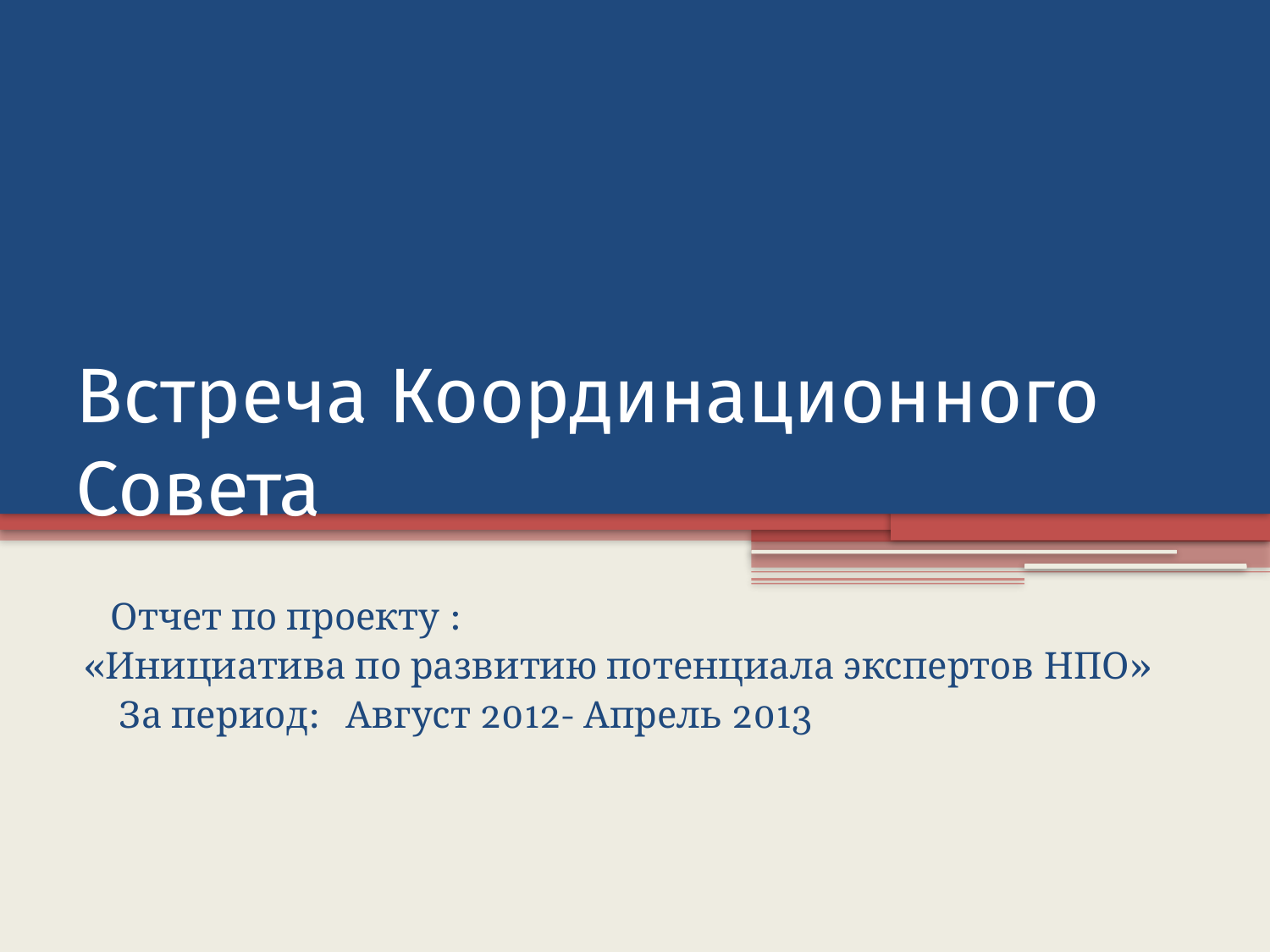

# Встреча Координационного Совета

   Отчет по проекту :
«Инициатива по развитию потенциала экспертов НПО»
    За период:   Август 2012- Апрель 2013